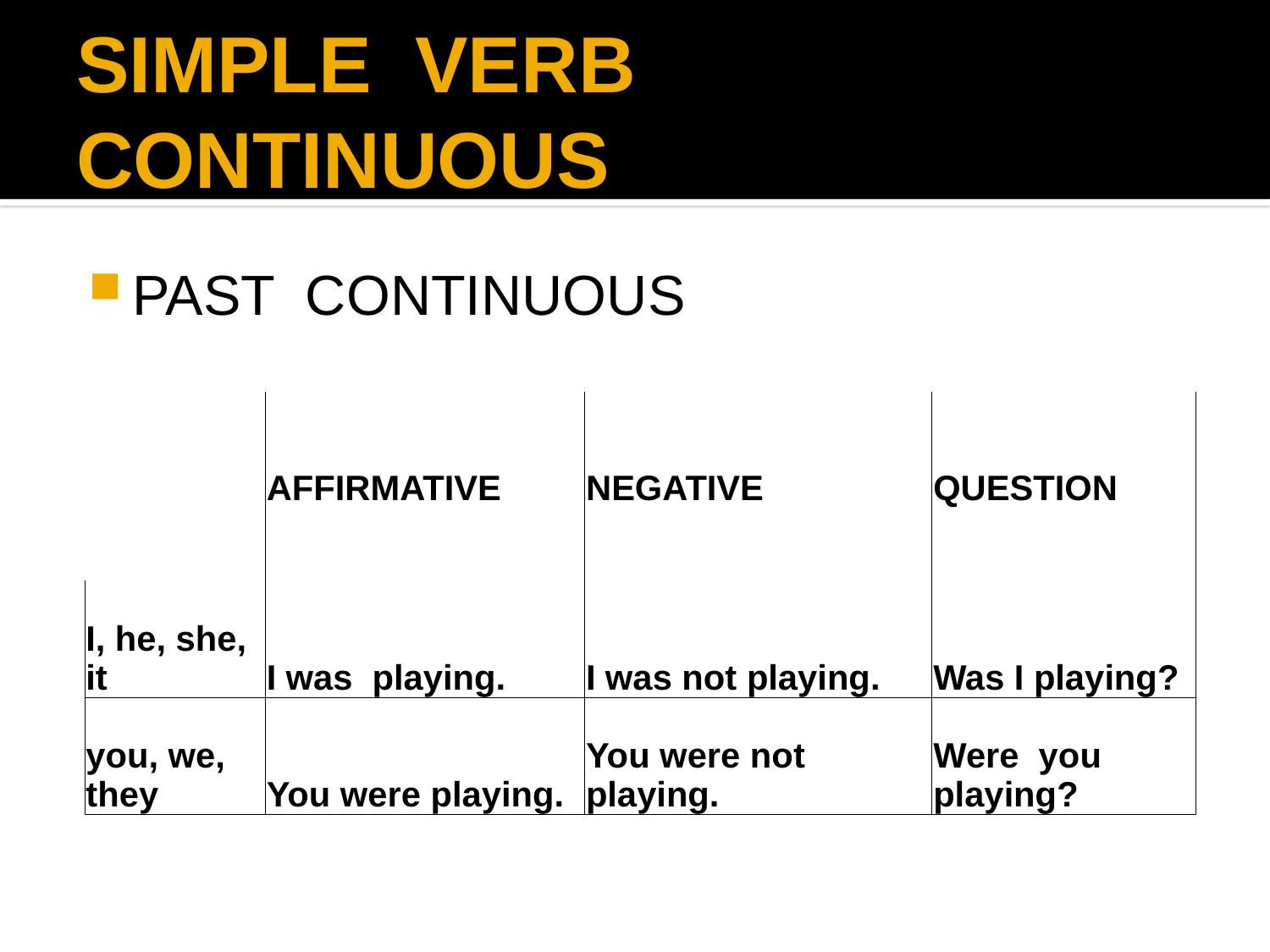

# SIMPLE  VERB  CONTINUOUS
PAST  CONTINUOUS

|  | AFFIRMATIVE | NEGATIVE | QUESTION |
| --- | --- | --- | --- |
|  |  |  |  |
| I, he, she, it | I was playing. | I was not playing. | Was I playing? |
| you, we, they | You were playing. | You were not playing. | Were you playing? |